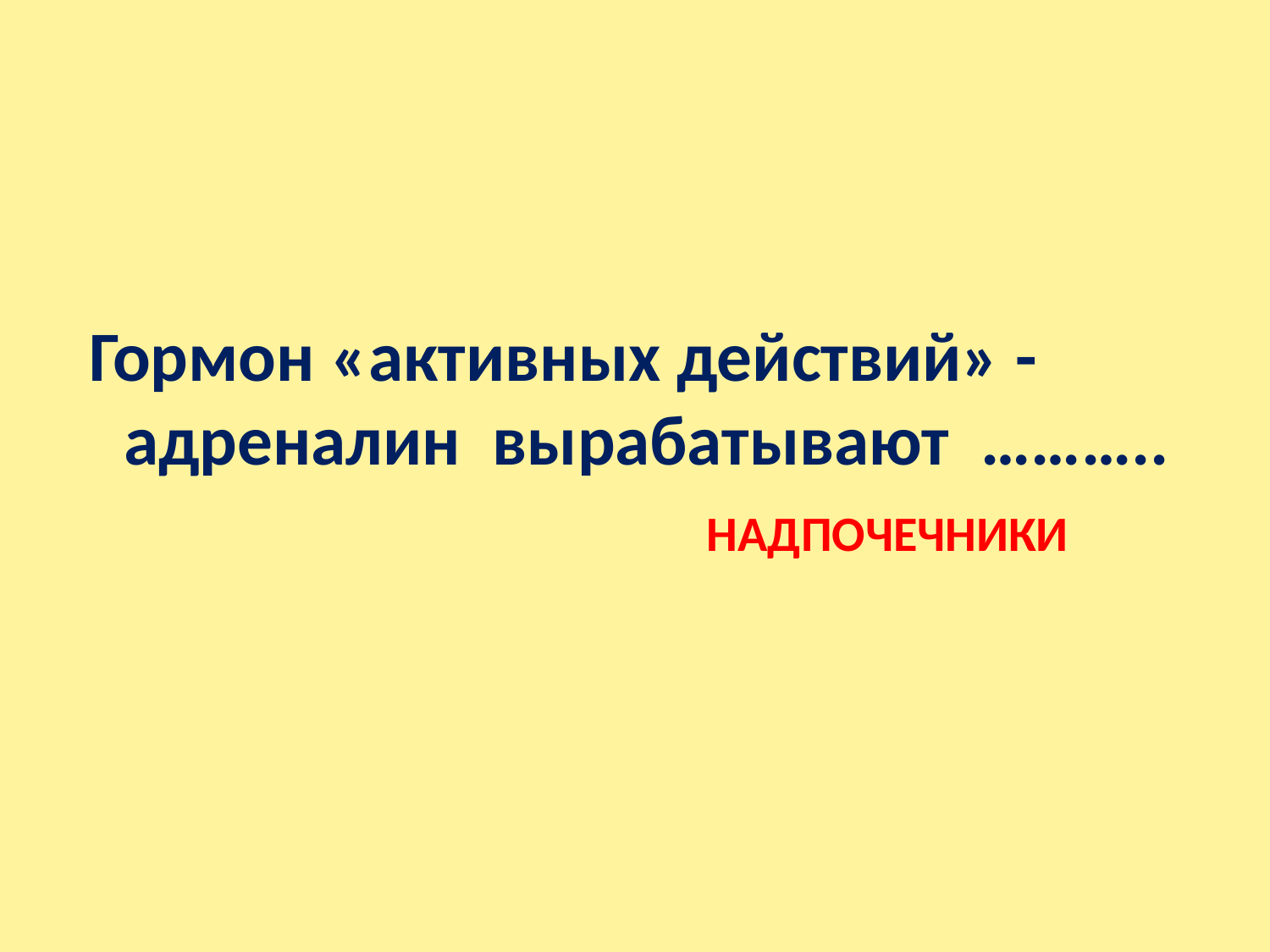

#

 Гормон «активных действий» - адреналин  вырабатывают  ………..

НАДПОЧЕЧНИКИ